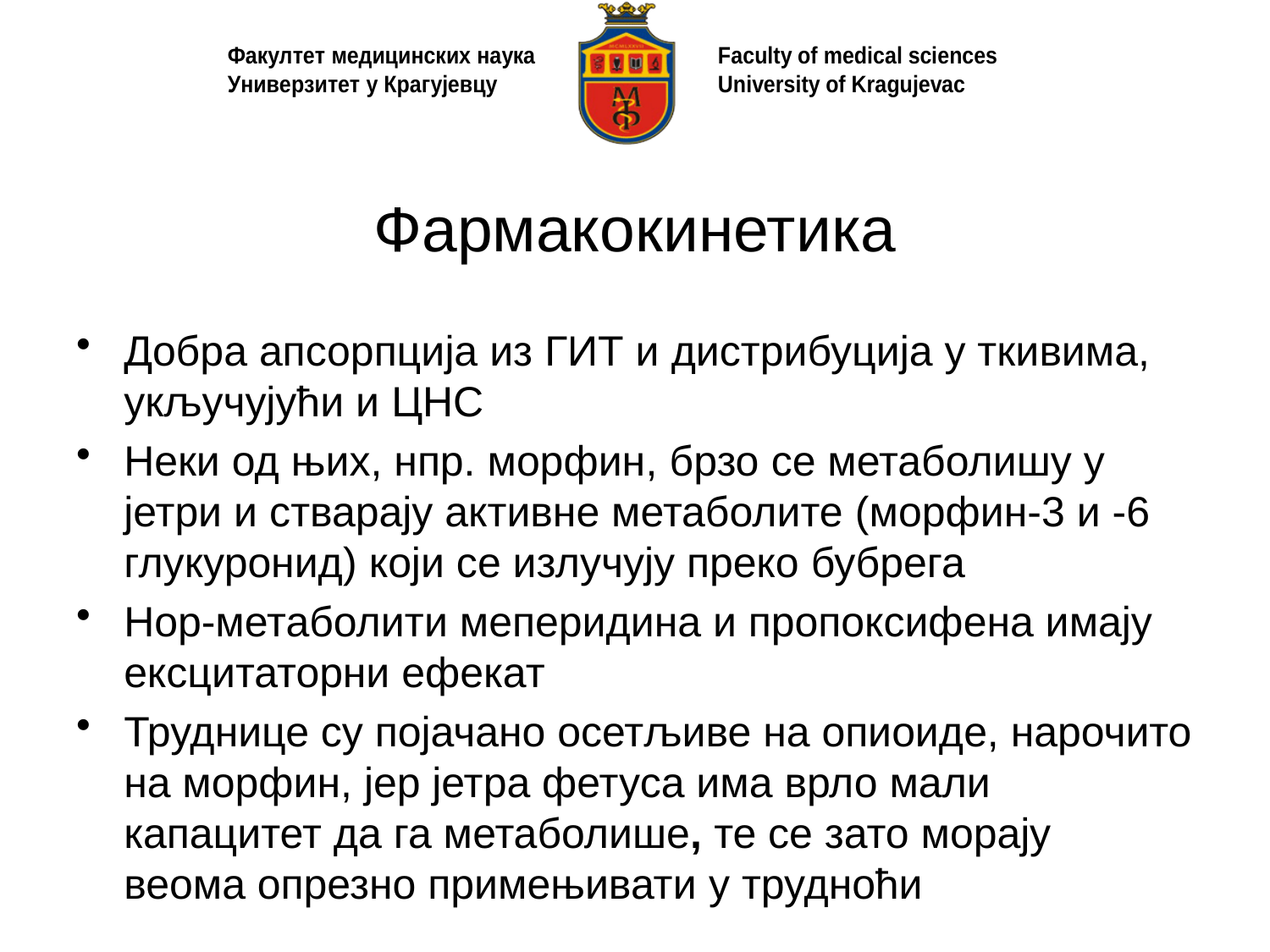

# Фармакокинетика
Добра апсорпција из ГИТ и дистрибуција у ткивима,  укључујући и ЦНС
Неки од њих, нпр. морфин, брзо се метаболишу у јетри и стварају активне метаболите (морфин-3 и -6 глукуронид) који се излучују преко бубрега
Нор-метаболити меперидина и пропоксифена имају ексцитаторни ефекат
Труднице су појачано осетљиве на опиоиде, нарочито на морфин, јер јетра фетуса има врло мали капацитет да га метаболише, те се зато морају  веома опрезно примењивати у трудноћи